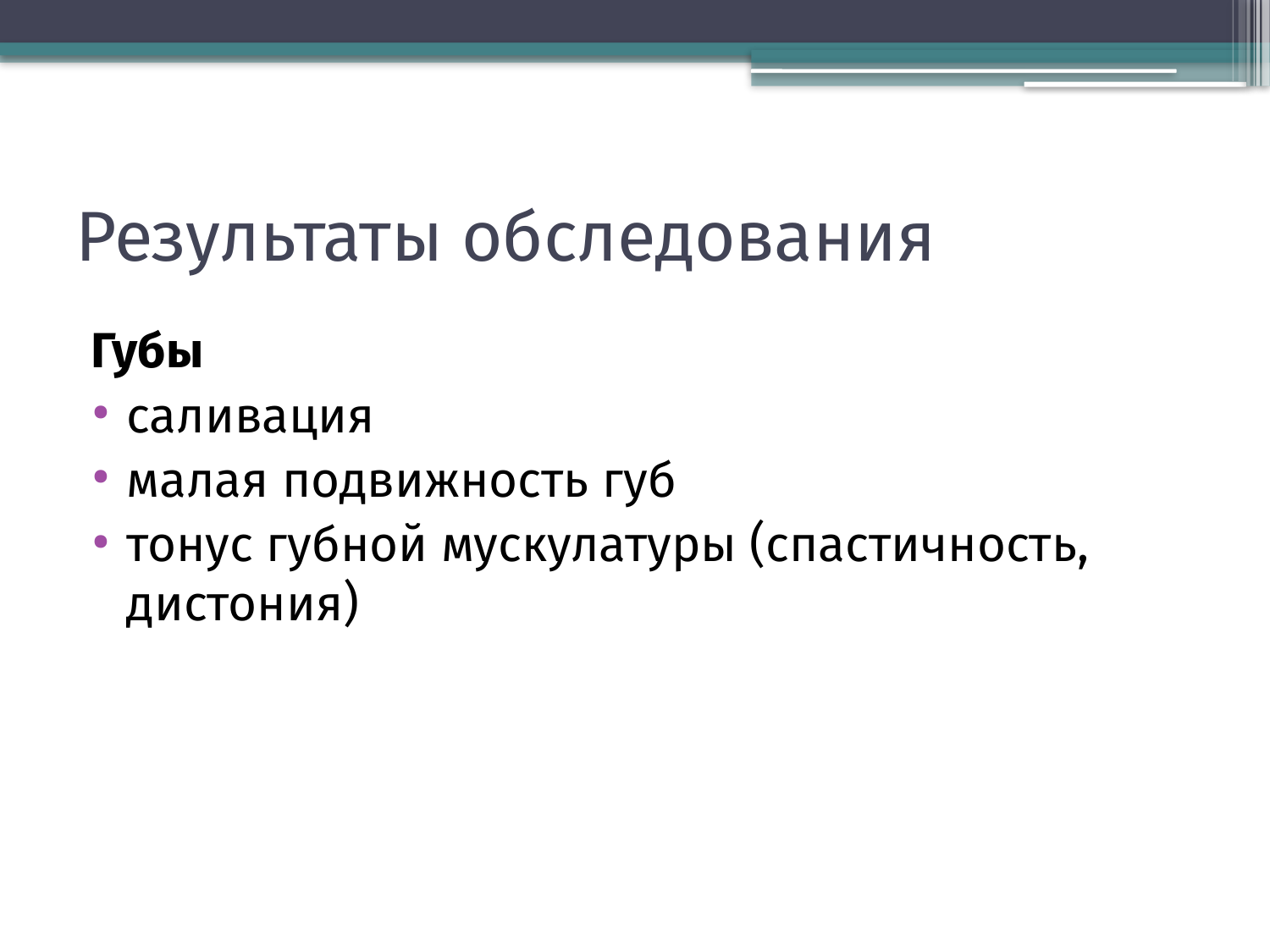

# Результаты обследования
Губы
саливация
малая подвижность губ
тонус губной мускулатуры (спастичность, дистония)